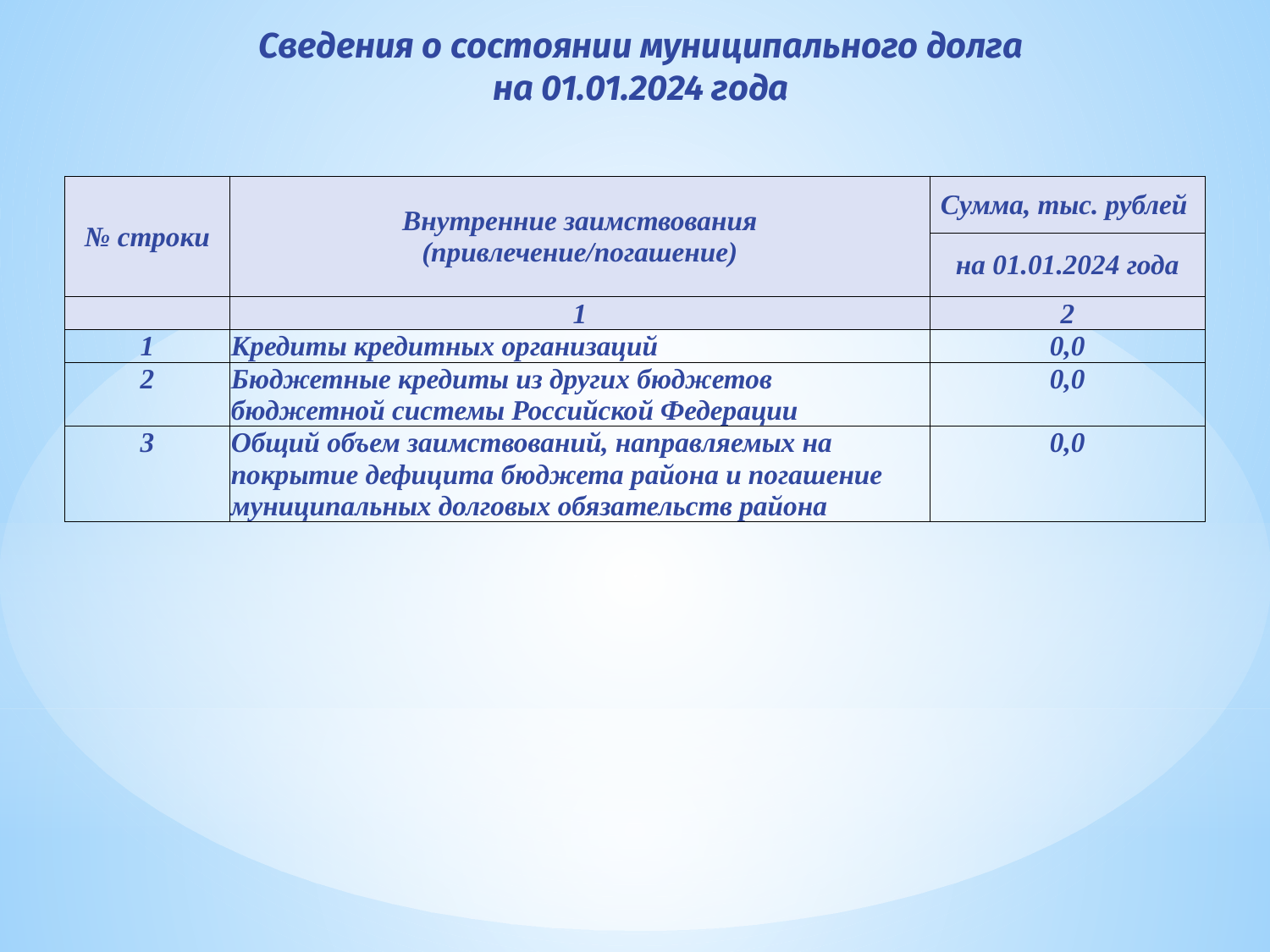

# Сведения о состоянии муниципального долга на 01.01.2024 года
| № строки | Внутренние заимствования (привлечение/погашение) | Сумма, тыс. рублей |
| --- | --- | --- |
|  |  | на 01.01.2024 года |
|  | 1 | 2 |
| 1 | Кредиты кредитных организаций | 0,0 |
| 2 | Бюджетные кредиты из других бюджетов бюджетной системы Российской Федерации | 0,0 |
| 3 | Общий объем заимствований, направляемых на покрытие дефицита бюджета района и погашение муниципальных долговых обязательств района | 0,0 |